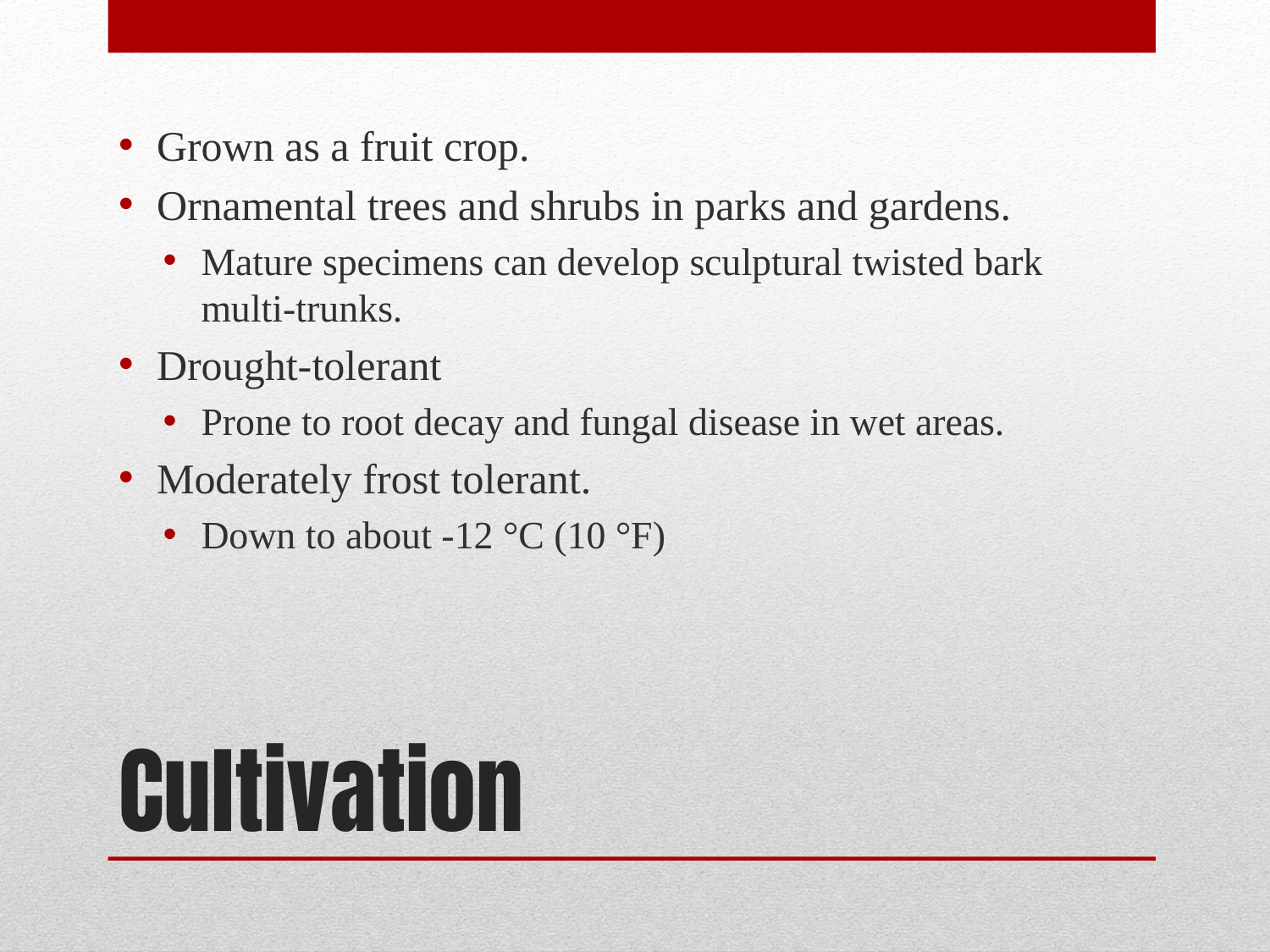

Grown as a fruit crop.
Ornamental trees and shrubs in parks and gardens.
Mature specimens can develop sculptural twisted bark multi-trunks.
Drought-tolerant
Prone to root decay and fungal disease in wet areas.
Moderately frost tolerant.
Down to about -12 °C (10 °F)

# Cultivation